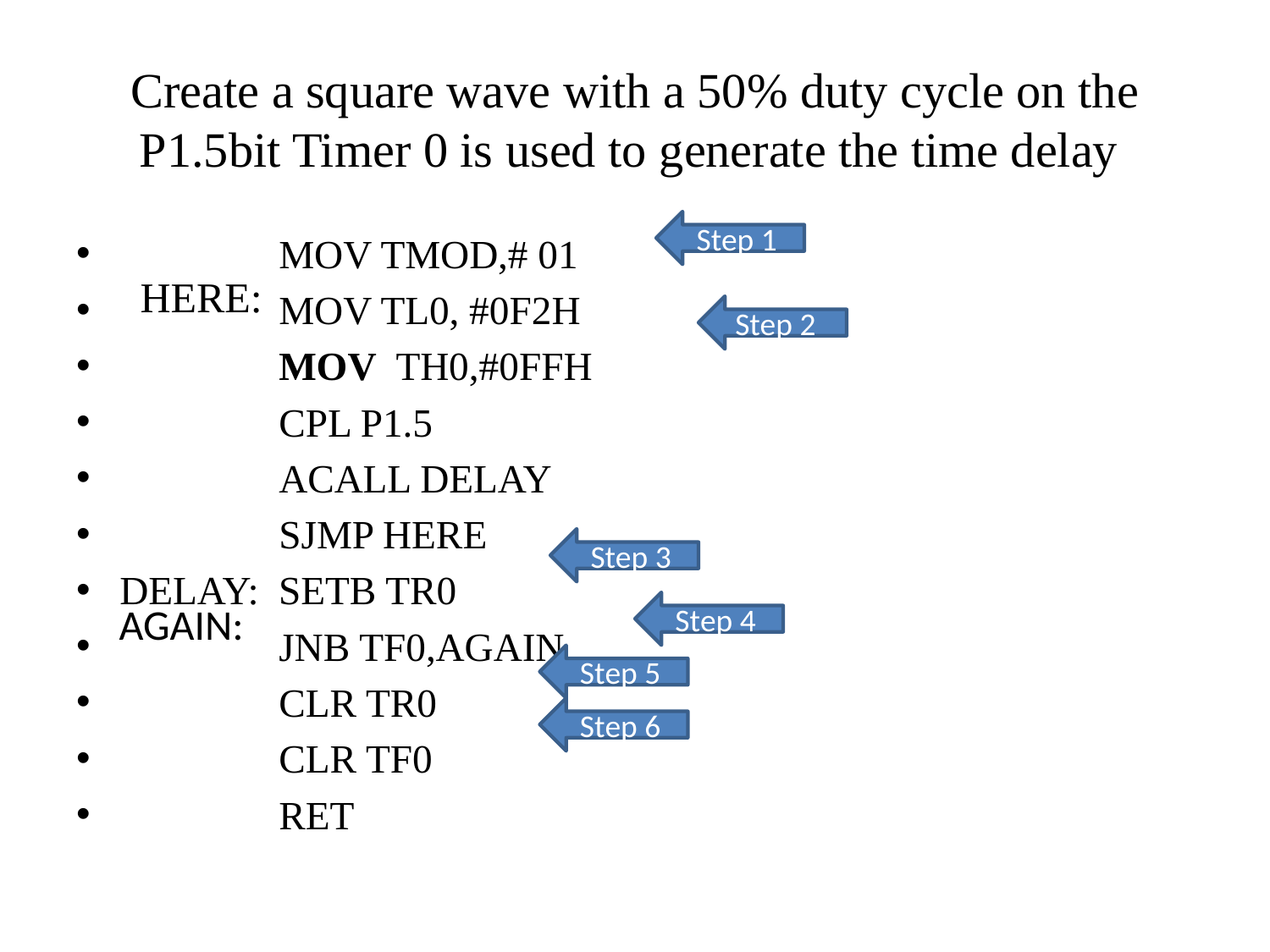

# Create a square wave with a 50% duty cycle on the P1.5bit Timer 0 is used to generate the time delay
Step 1
                MOV TMOD,# 01
                MOV TL0, #0F2H
                MOV  TH0,#0FFH
                CPL P1.5
                ACALL DELAY
                SJMP HERE
DELAY:  SETB TR0
                JNB TF0,AGAIN
                CLR TR0
                CLR TF0
                RET
HERE:
Step 2
Step 3
AGAIN:
Step 4
Step 5
Step 6